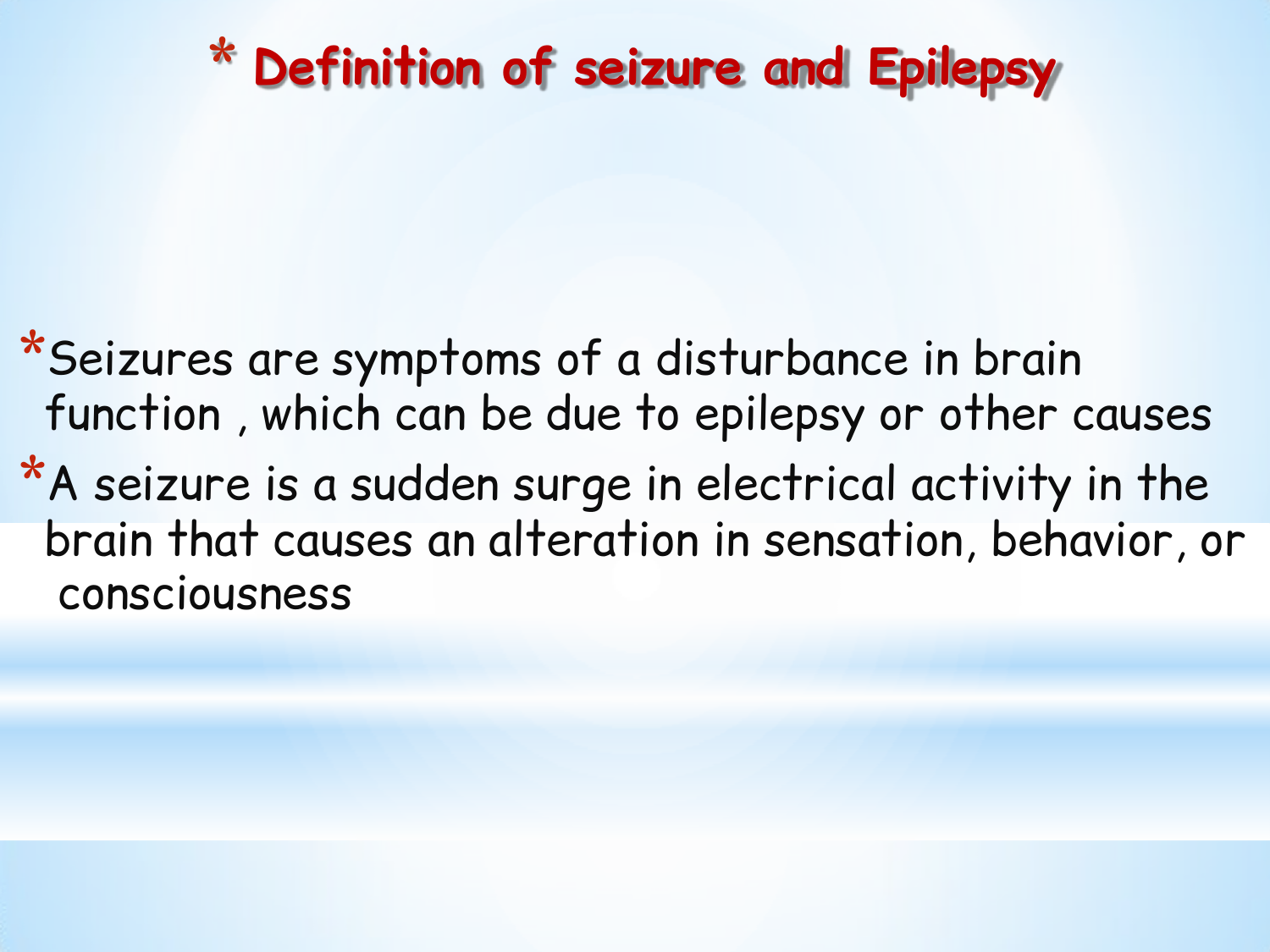

* Definition of seizure and Epilepsy
*Seizures are symptoms of a disturbance in brain  function , which can be due to epilepsy or other causes
*A seizure is a sudden surge in electrical activity in the  brain that causes an alteration in sensation, behavior, or  consciousness